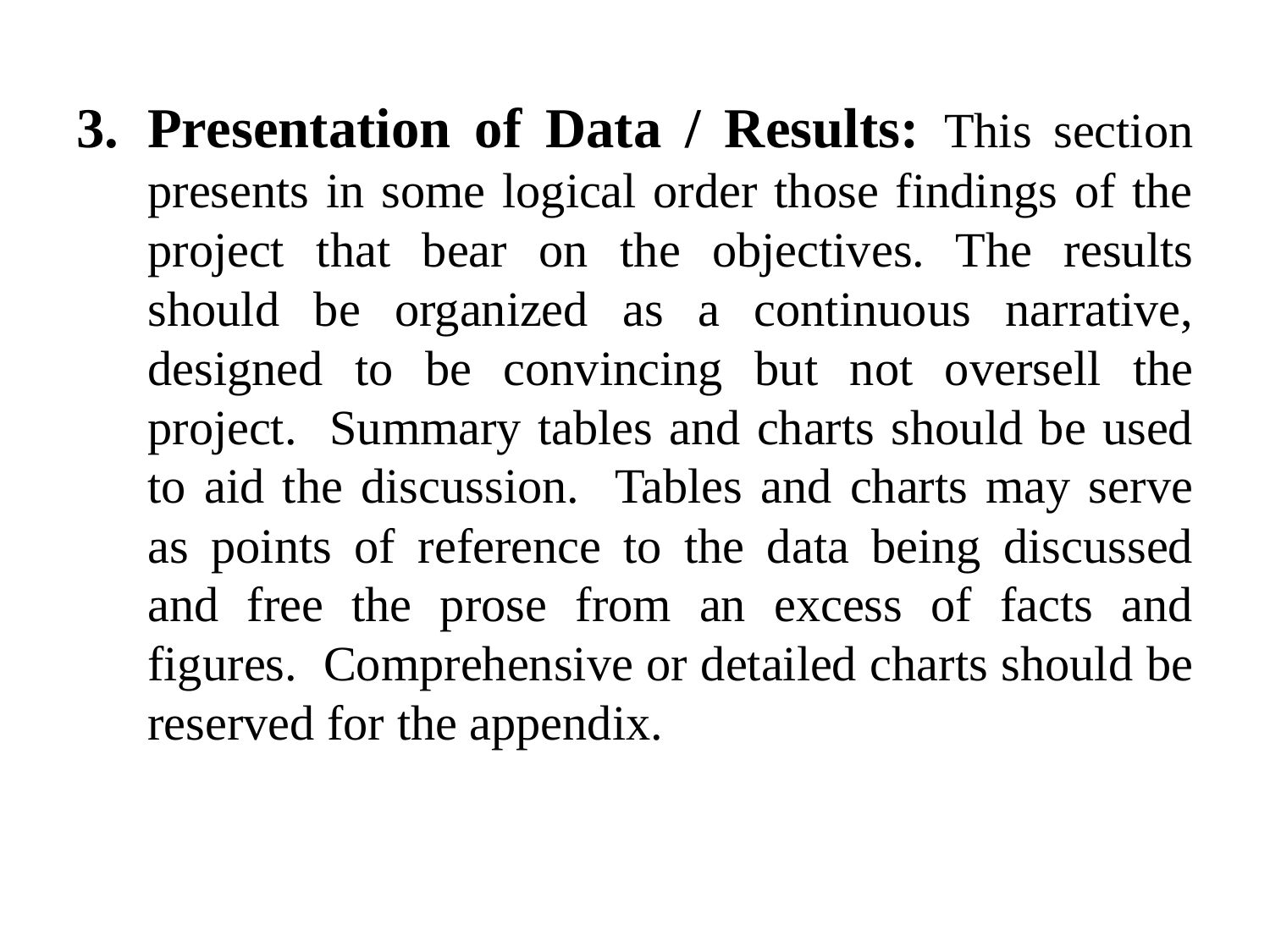

Presentation of Data / Results: This section presents in some logical order those findings of the project that bear on the objectives. The results should be organized as a continuous narrative, designed to be convincing but not oversell the project.  Summary tables and charts should be used to aid the discussion.  Tables and charts may serve as points of reference to the data being discussed and free the prose from an excess of facts and figures.  Comprehensive or detailed charts should be reserved for the appendix.